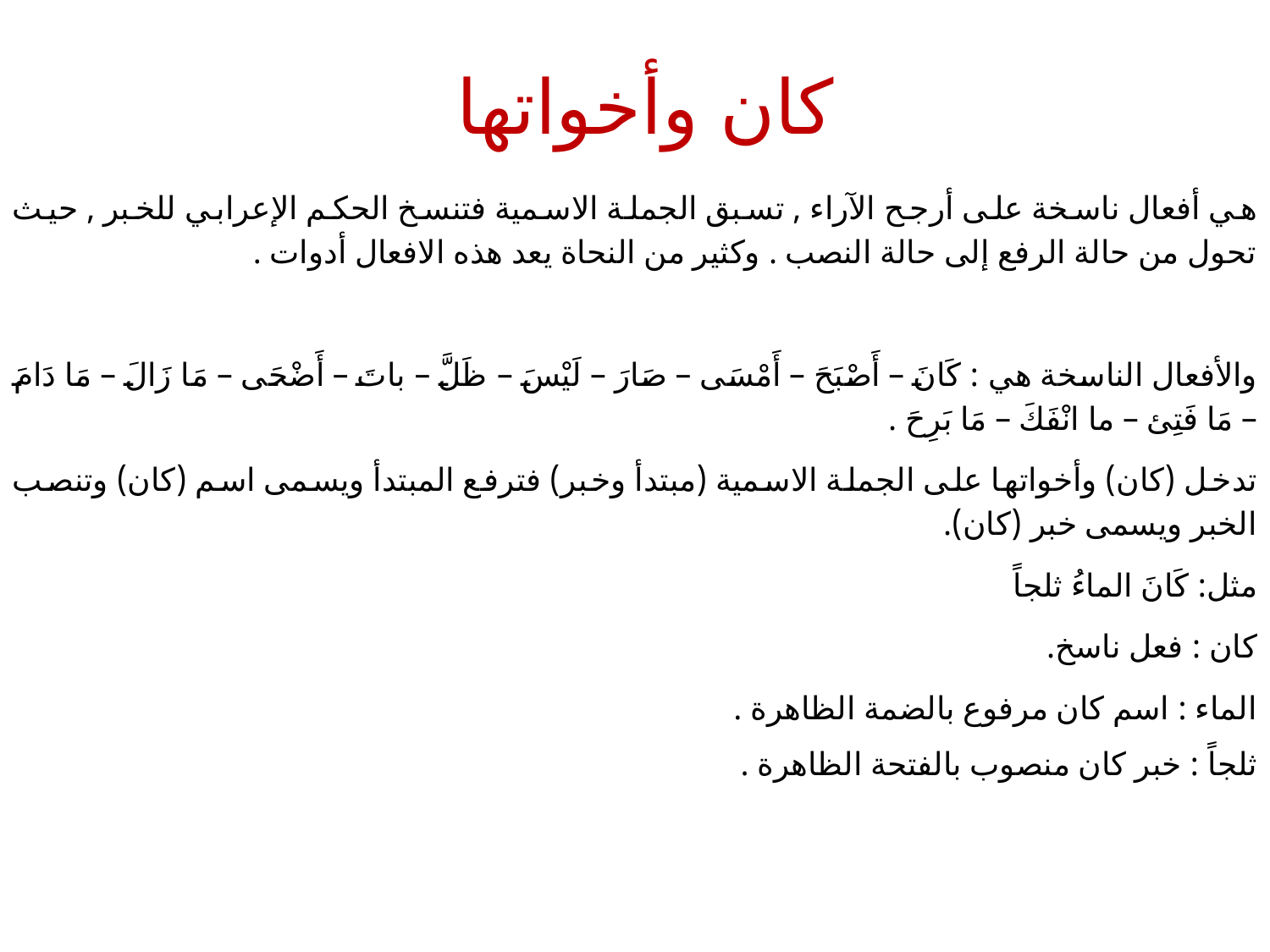

# كان وأخواتها
هي أفعال ناسخة على أرجح الآراء , تسبق الجملة الاسمية فتنسخ الحكم الإعرابي للخبر , حيث تحول من حالة الرفع إلى حالة النصب . وكثير من النحاة يعد هذه الافعال أدوات .

والأفعال الناسخة هي : كَانَ – أَصْبَحَ – أَمْسَى – صَارَ – لَيْسَ – ظَلَّ – باتَ – أَضْحَى – مَا زَالَ – مَا دَامَ – مَا فَتِئ – ما انْفَكَ – مَا بَرِحَ .
تدخل (كان) وأخواتها على الجملة الاسمية (مبتدأ وخبر) فترفع المبتدأ ويسمى اسم (كان) وتنصب الخبر ويسمى خبر (كان).
مثل: كَانَ الماءُ ثلجاً
كان : فعل ناسخ.
الماء : اسم كان مرفوع بالضمة الظاهرة .
ثلجاً : خبر كان منصوب بالفتحة الظاهرة .